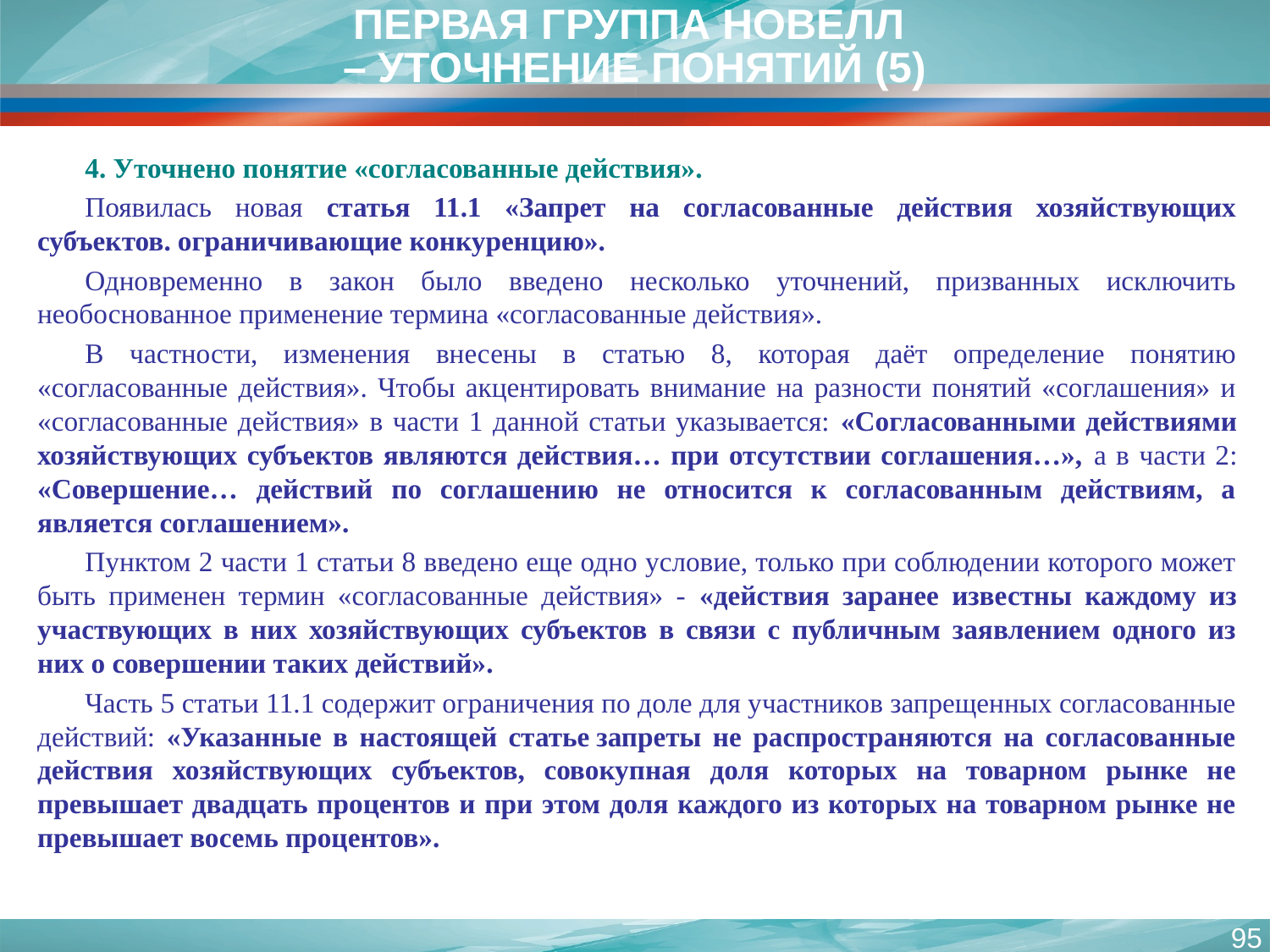

ПЕРВАЯ ГРУППА НОВЕЛЛ
– УТОЧНЕНИЕ ПОНЯТИЙ (5)
4. Уточнено понятие «согласованные действия».
Появилась новая статья 11.1 «Запрет на согласованные действия хозяйствующих субъектов. ограничивающие конкуренцию».
Одновременно в закон было введено несколько уточнений, призванных исключить необоснованное применение термина «согласованные действия».
В частности, изменения внесены в статью 8, которая даёт определение понятию «согласованные действия». Чтобы акцентировать внимание на разности понятий «соглашения» и «согласованные действия» в части 1 данной статьи указывается: «Согласованными действиями хозяйствующих субъектов являются действия… при отсутствии соглашения…», а в части 2: «Совершение… действий по соглашению не относится к согласованным действиям, а является соглашением».
Пунктом 2 части 1 статьи 8 введено еще одно условие, только при соблюдении которого может быть применен термин «согласованные действия» - «действия заранее известны каждому из участвующих в них хозяйствующих субъектов в связи с публичным заявлением одного из них о совершении таких действий».
Часть 5 статьи 11.1 содержит ограничения по доле для участников запрещенных согласованные действий: «Указанные в настоящей статье запреты не распространяются на согласованные действия хозяйствующих субъектов, совокупная доля которых на товарном рынке не превышает двадцать процентов и при этом доля каждого из которых на товарном рынке не превышает восемь процентов».
95